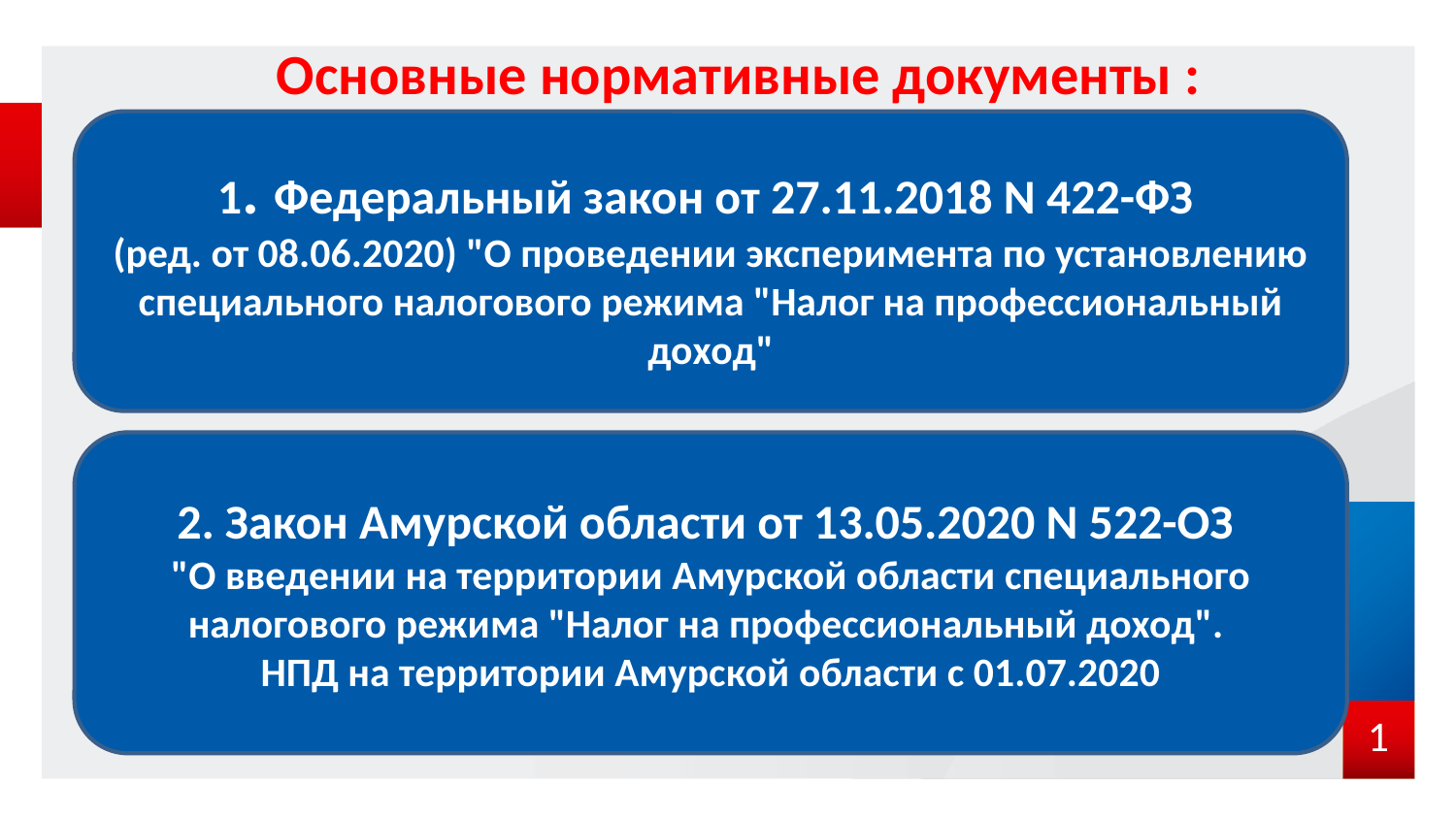

# Основные нормативные документы :
1. Федеральный закон от 27.11.2018 N 422-ФЗ
(ред. от 08.06.2020) "О проведении эксперимента по установлению специального налогового режима "Налог на профессиональный доход"

2. Закон Амурской области от 13.05.2020 N 522-ОЗ
"О введении на территории Амурской области специального налогового режима "Налог на профессиональный доход".
НПД на территории Амурской области с 01.07.2020

1